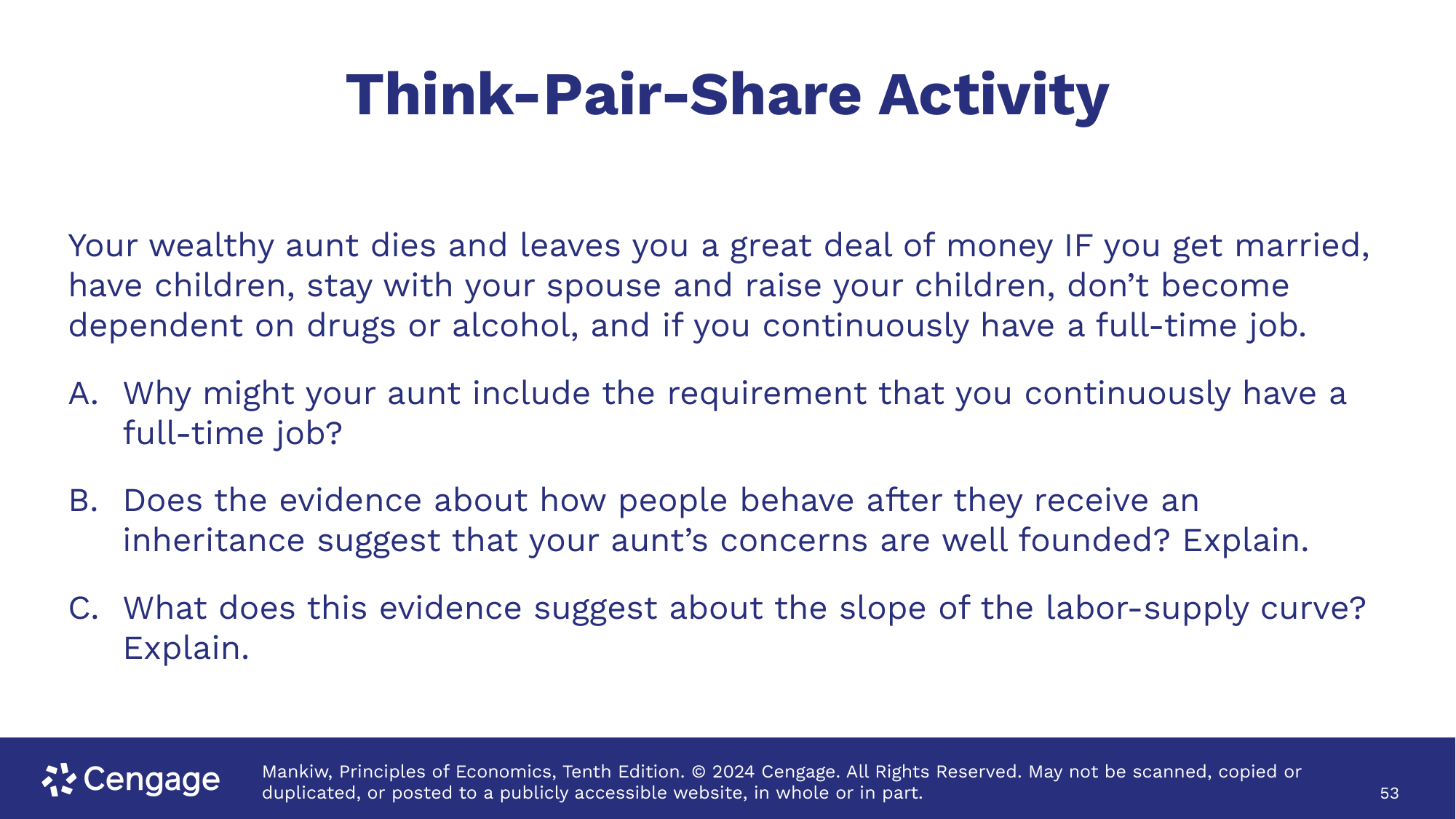

# Think-Pair-Share Activity
Your wealthy aunt dies and leaves you a great deal of money IF you get married, have children, stay with your spouse and raise your children, don’t become dependent on drugs or alcohol, and if you continuously have a full-time job.
Why might your aunt include the requirement that you continuously have a full-time job?
Does the evidence about how people behave after they receive an inheritance suggest that your aunt’s concerns are well founded? Explain.
What does this evidence suggest about the slope of the labor-supply curve? Explain.